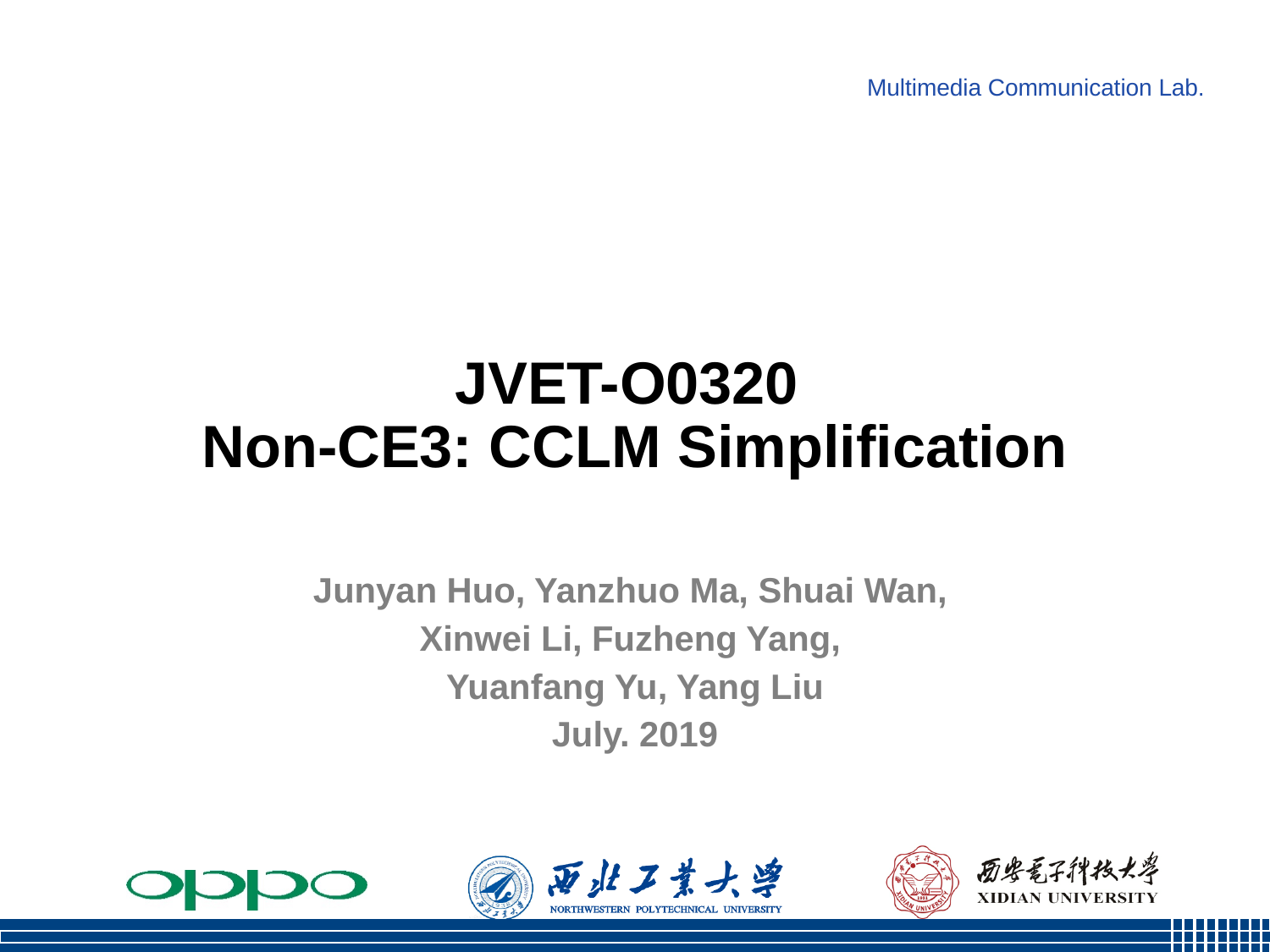

# JVET-O0320 Non-CE3: CCLM Simplification
Junyan Huo, Yanzhuo Ma, Shuai Wan,
Xinwei Li, Fuzheng Yang,
Yuanfang Yu, Yang Liu
July. 2019